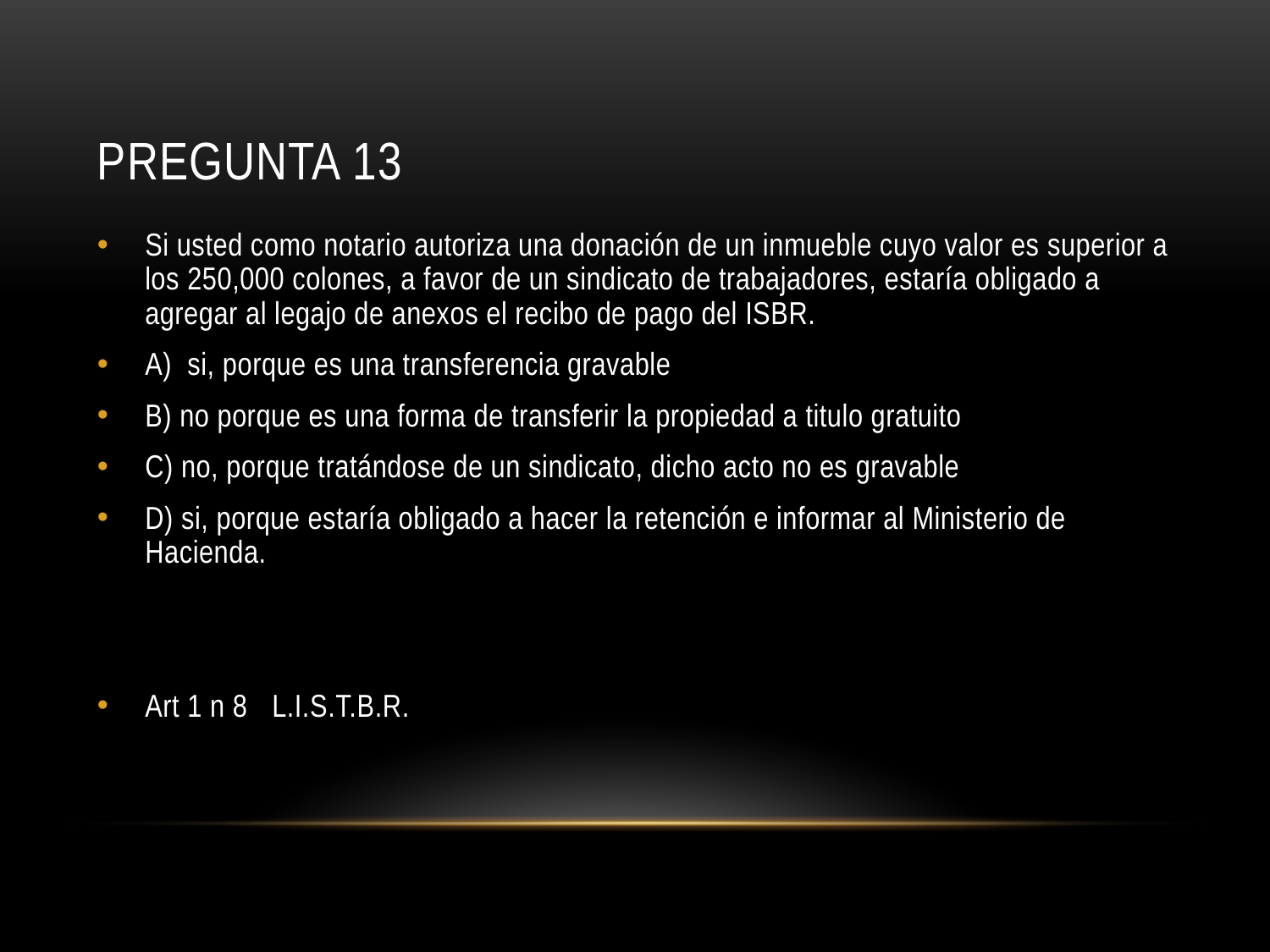

# Pregunta 13
Si usted como notario autoriza una donación de un inmueble cuyo valor es superior a los 250,000 colones, a favor de un sindicato de trabajadores, estaría obligado a agregar al legajo de anexos el recibo de pago del ISBR.
A)  si, porque es una transferencia gravable
B) no porque es una forma de transferir la propiedad a titulo gratuito
C) no, porque tratándose de un sindicato, dicho acto no es gravable
D) si, porque estaría obligado a hacer la retención e informar al Ministerio de Hacienda.

Art 1 n 8 	L.I.S.T.B.R.